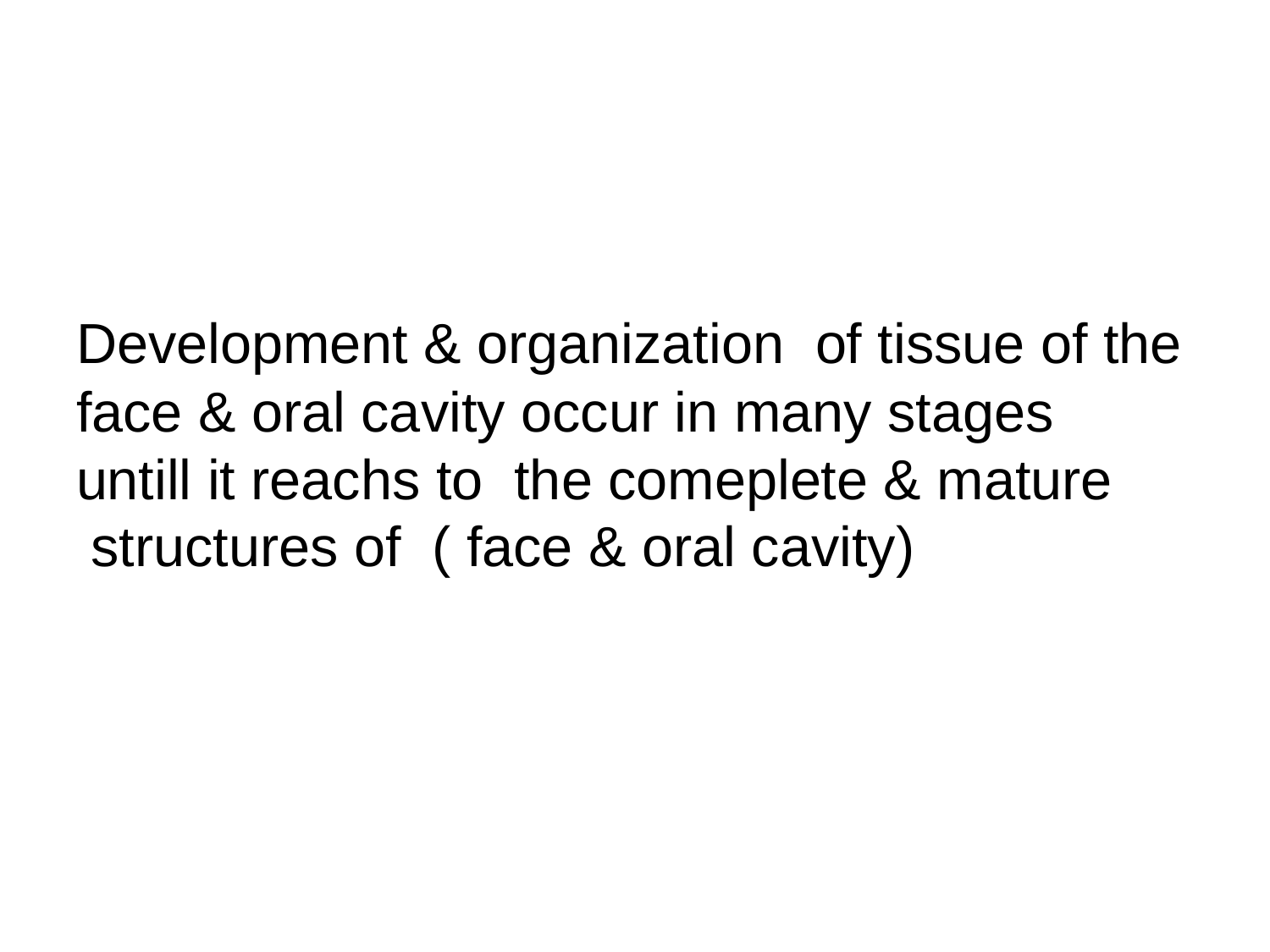

Development & organization  of tissue of the face & oral cavity occur in many stages untill it reachs to  the comeplete & mature structures of  ( face & oral cavity)